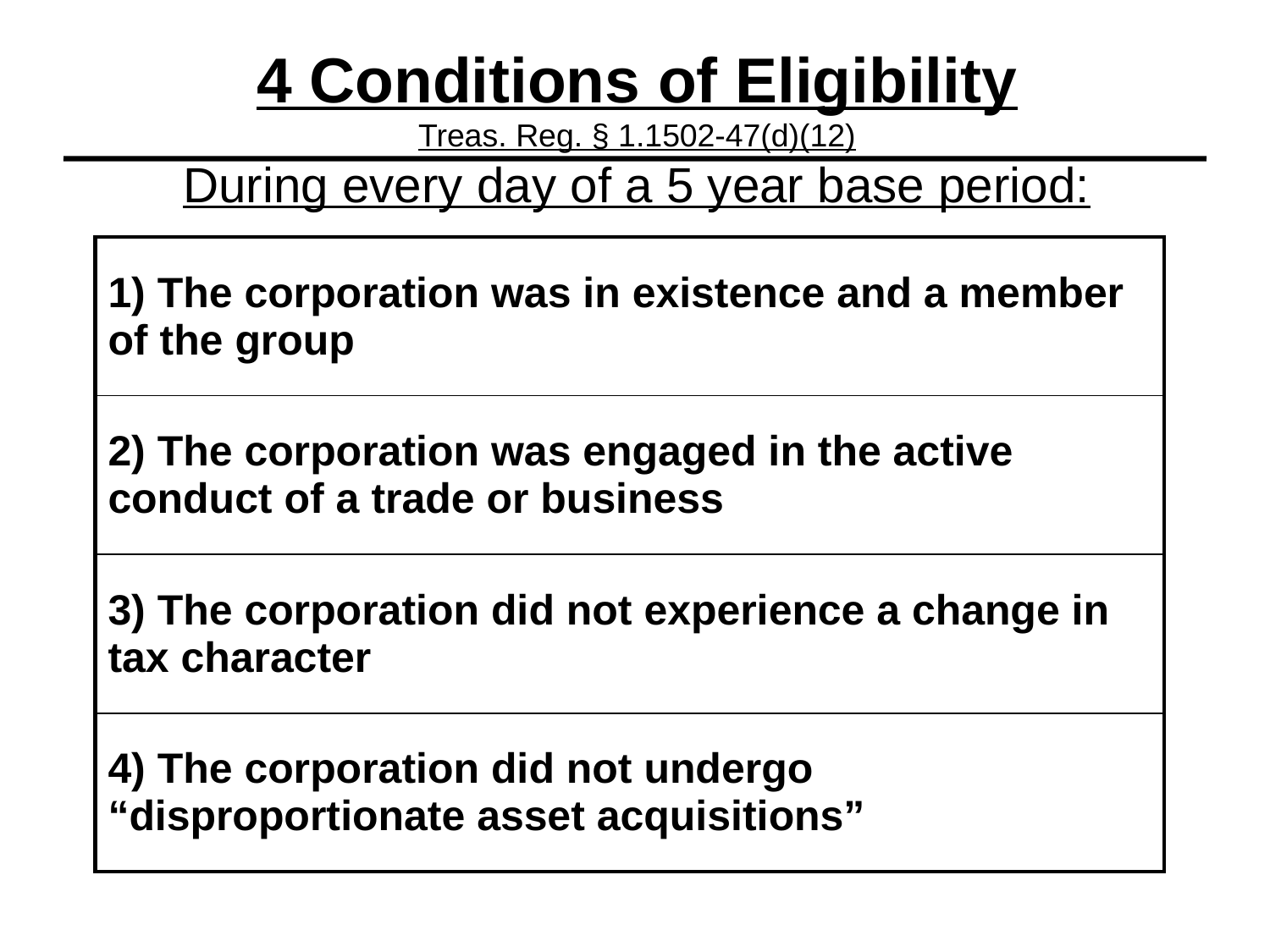

4 Conditions of Eligibility
Treas. Reg. § 1.1502-47(d)(12)
During every day of a 5 year base period:
| 1) The corporation was in existence and a member of the group |
| --- |
| 2) The corporation was engaged in the active conduct of a trade or business |
| 3) The corporation did not experience a change in tax character |
| 4) The corporation did not undergo “disproportionate asset acquisitions” |